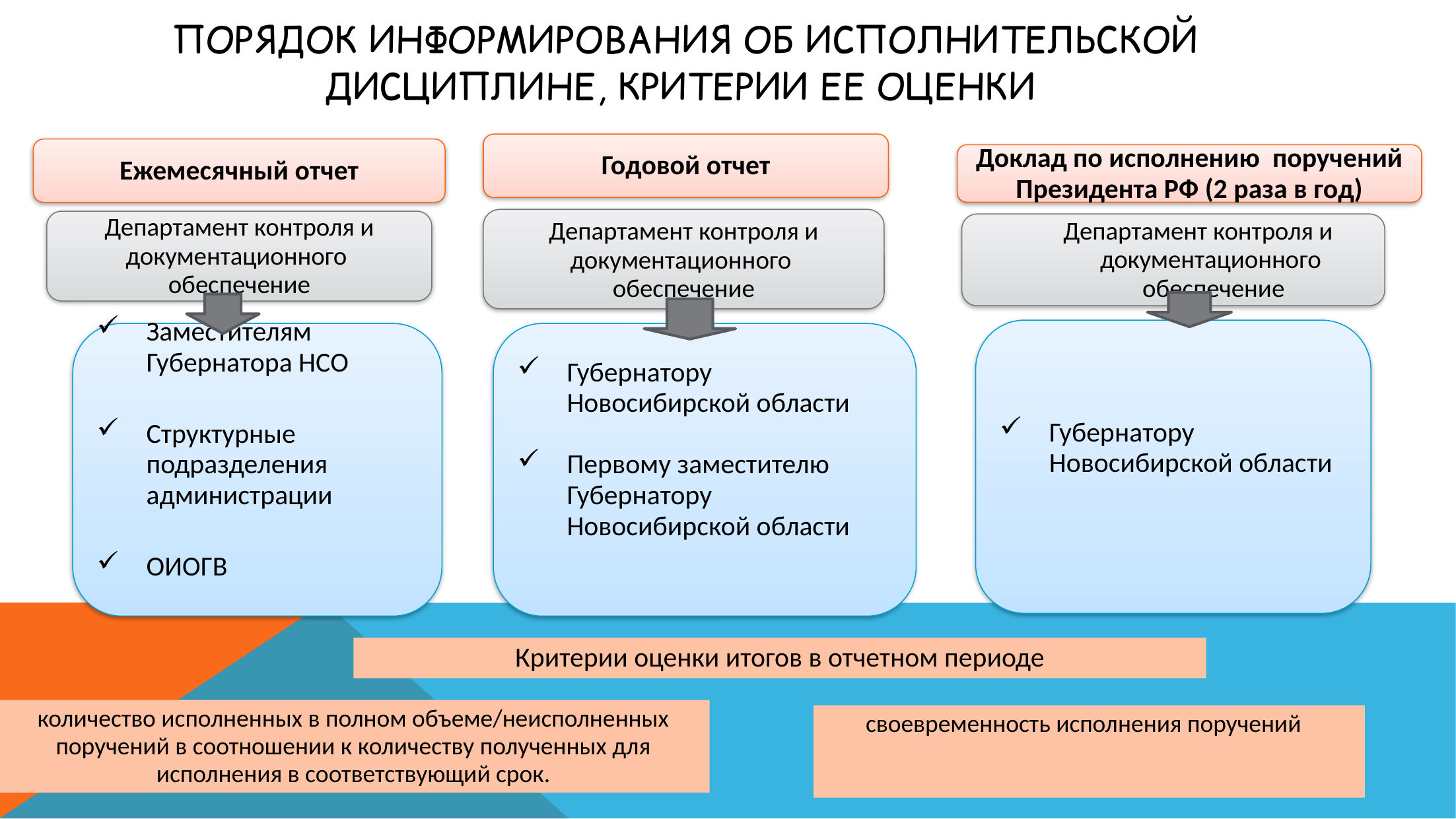

# порядок информирования об исполнительской дисциплине, критерии ее оценки
Годовой отчет
Ежемесячный отчет
Доклад по исполнению  поручений Президента РФ (2 раза в год)

Департамент контроля и документационного  обеспечение

Департамент контроля и документационного  обеспечение
Департамент контроля и документационного  обеспечение

Губернатору Новосибирской области

Заместителям Губернатора НСО

Структурные подразделения администрации

ОИОГВ

Губернатору Новосибирской области

Первому заместителю Губернатору Новосибирской области

Критерии оценки итогов в отчетном периоде
количество исполненных в полном объеме/неисполненных поручений в соотношении к количеству полученных для исполнения в соответствующий срок.
своевременность исполнения поручений